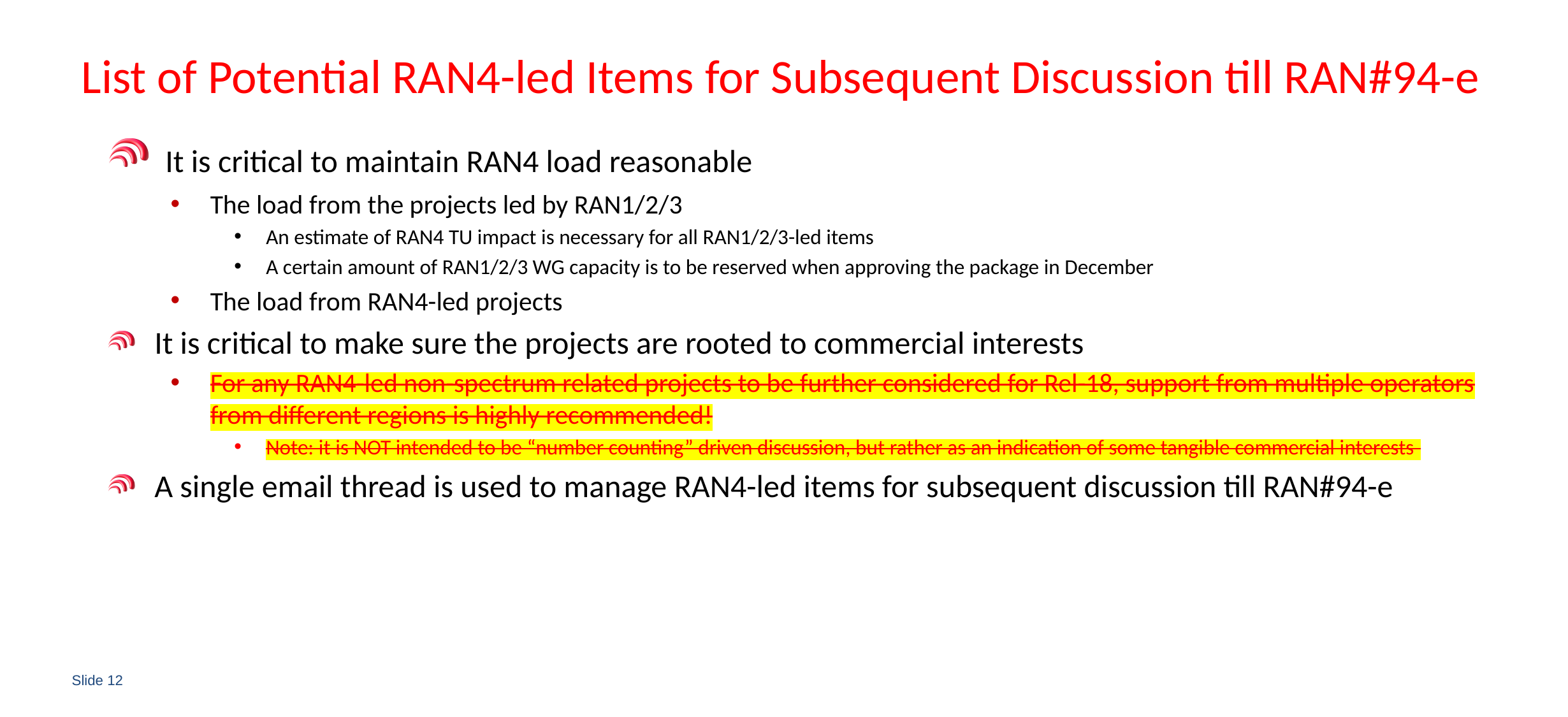

# List of Potential RAN4-led Items for Subsequent Discussion till RAN#94-e
 It is critical to maintain RAN4 load reasonable
The load from the projects led by RAN1/2/3
An estimate of RAN4 TU impact is necessary for all RAN1/2/3-led items
A certain amount of RAN1/2/3 WG capacity is to be reserved when approving the package in December
The load from RAN4-led projects
It is critical to make sure the projects are rooted to commercial interests
For any RAN4-led non-spectrum related projects to be further considered for Rel-18, support from multiple operators from different regions is highly recommended!
Note: it is NOT intended to be “number counting” driven discussion, but rather as an indication of some tangible commercial interests
A single email thread is used to manage RAN4-led items for subsequent discussion till RAN#94-e